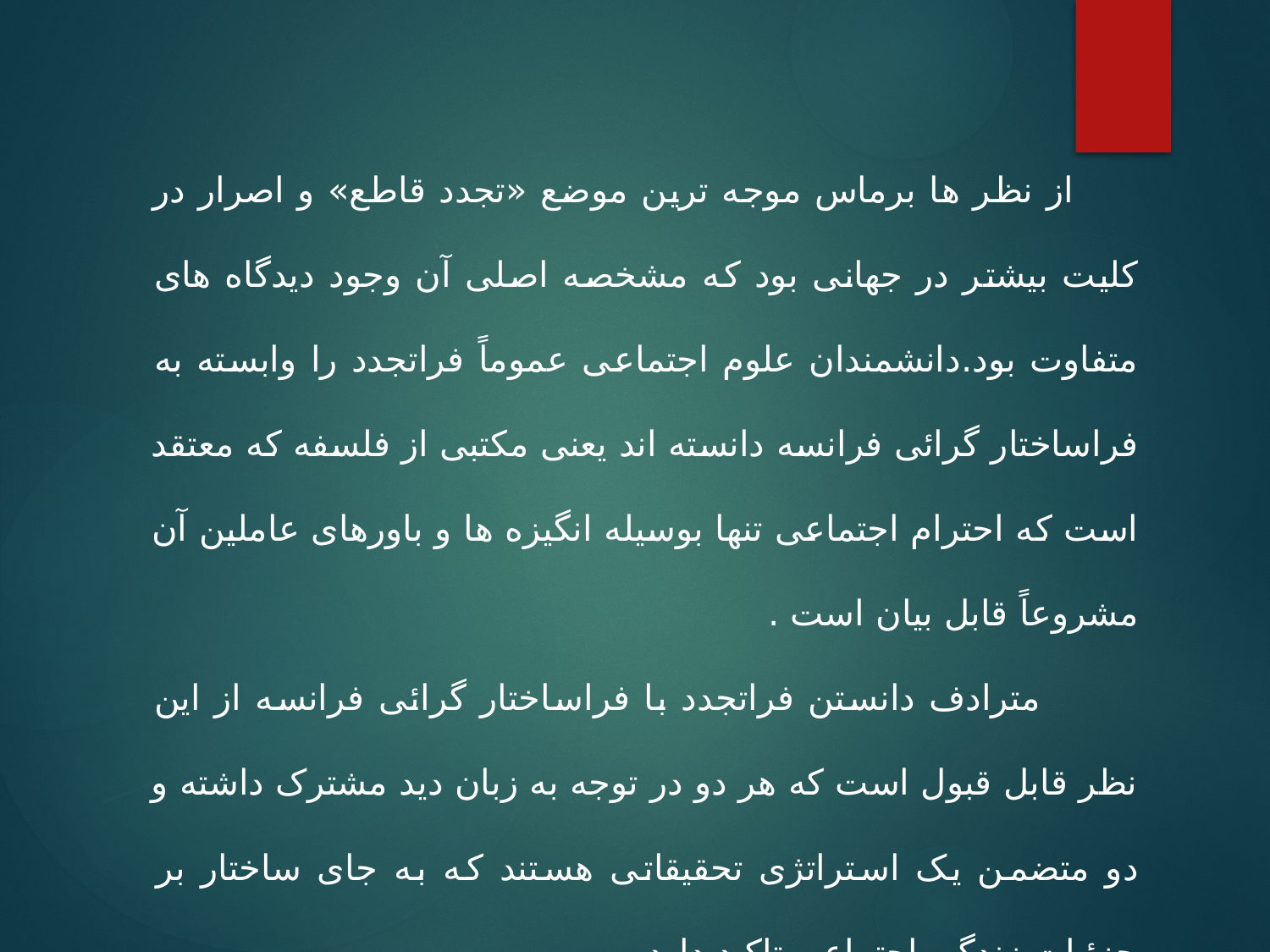

از نظر ها برماس موجه ترین موضع «تجدد قاطع» و اصرار در کلیت بیشتر در جهانی بود که مشخصه اصلی آن وجود دیدگاه های متفاوت بود.دانشمندان علوم اجتماعی عموماً فراتجدد را وابسته به فراساختار گرائی فرانسه دانسته اند یعنی مکتبی از فلسفه که معتقد است که احترام اجتماعی تنها بوسیله انگیزه ها و باورهای عاملین آن مشروعاً قابل بیان است .
       مترادف دانستن فراتجدد با فراساختار گرائی فرانسه از این نظر قابل قبول است که هر دو در توجه به زبان دید مشترک داشته و دو متضمن یک استراتژی تحقیقاتی هستند که به جای ساختار بر جزئیات زندگی اجتماعی تاکید دارد .